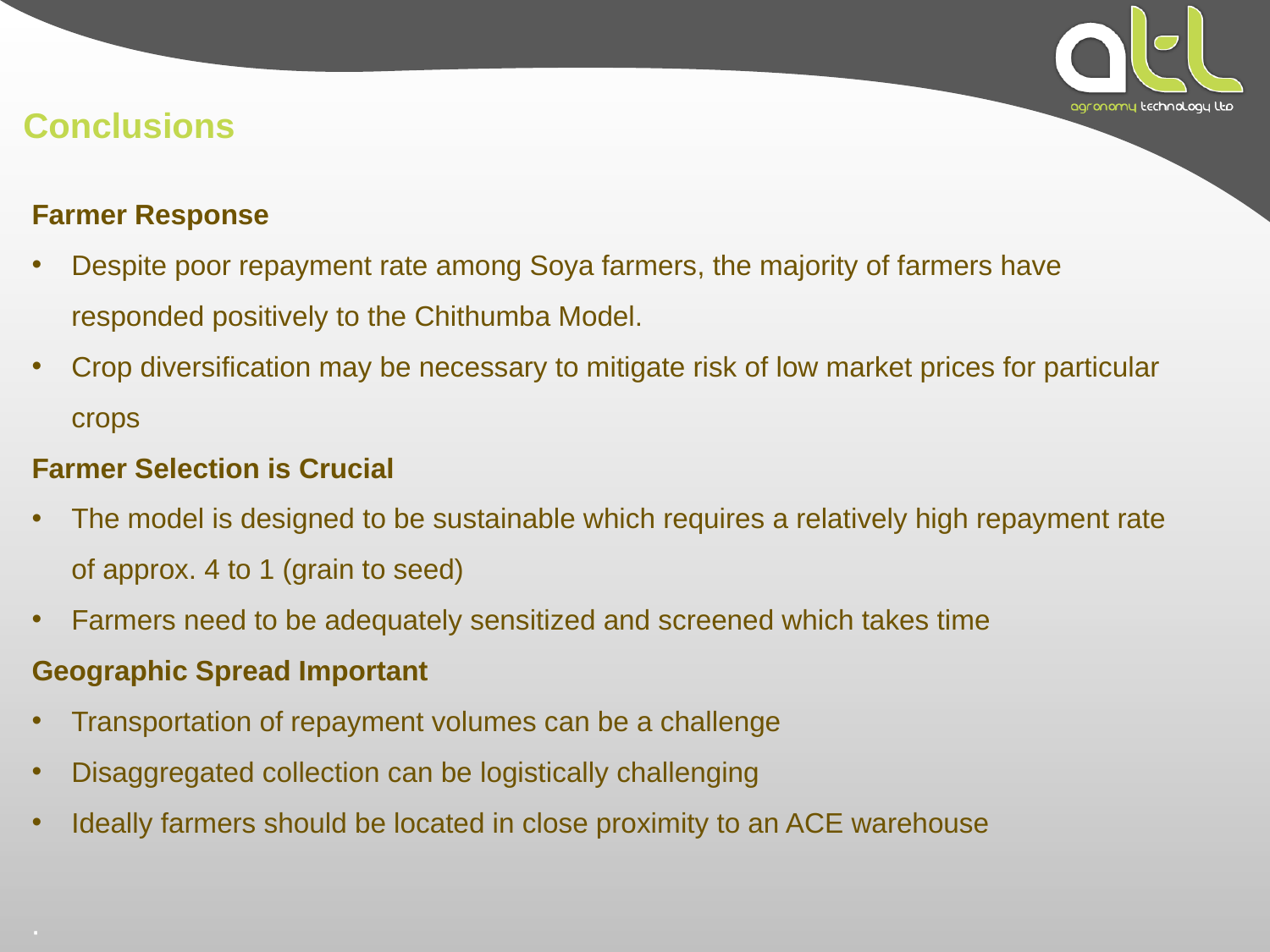

# Conclusions
Farmer Response
Despite poor repayment rate among Soya farmers, the majority of farmers have responded positively to the Chithumba Model.
Crop diversification may be necessary to mitigate risk of low market prices for particular crops
Farmer Selection is Crucial
The model is designed to be sustainable which requires a relatively high repayment rate of approx. 4 to 1 (grain to seed)
Farmers need to be adequately sensitized and screened which takes time
Geographic Spread Important
Transportation of repayment volumes can be a challenge
Disaggregated collection can be logistically challenging
Ideally farmers should be located in close proximity to an ACE warehouse

.